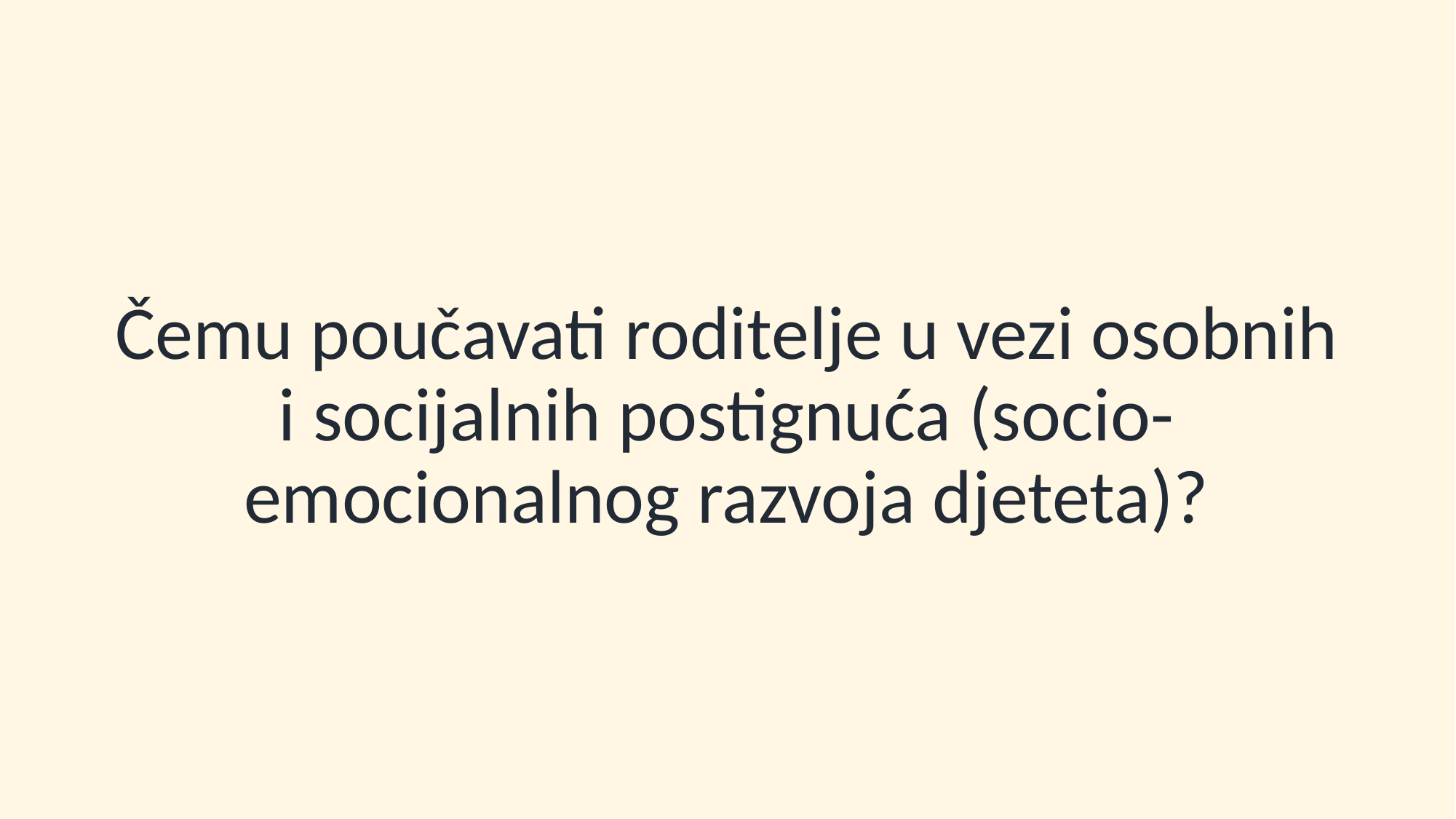

# Čemu poučavati roditelje u vezi osobnih i socijalnih postignuća (socio-emocionalnog razvoja djeteta)?